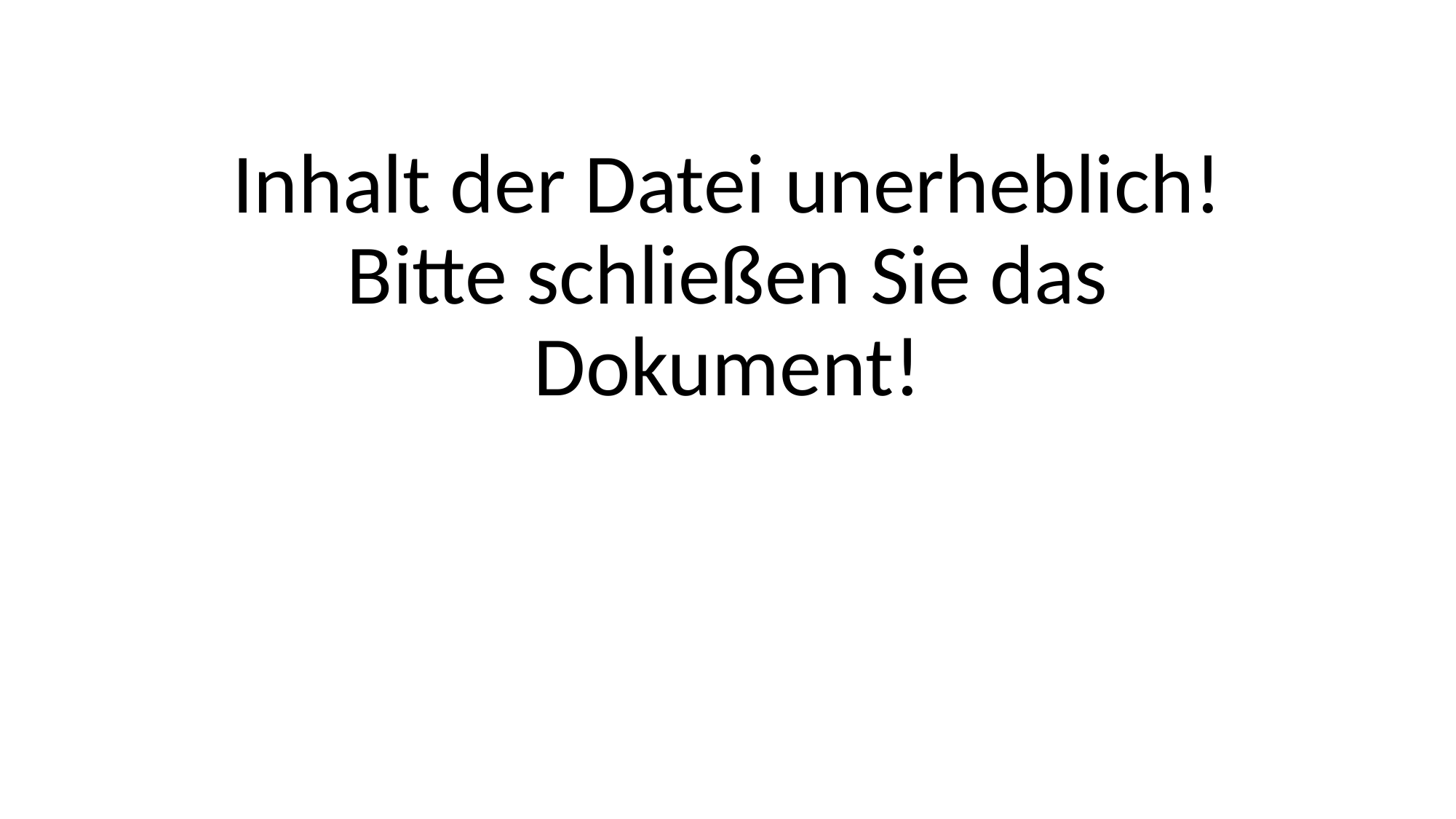

# Inhalt der Datei unerheblich! Bitte schließen Sie das Dokument!